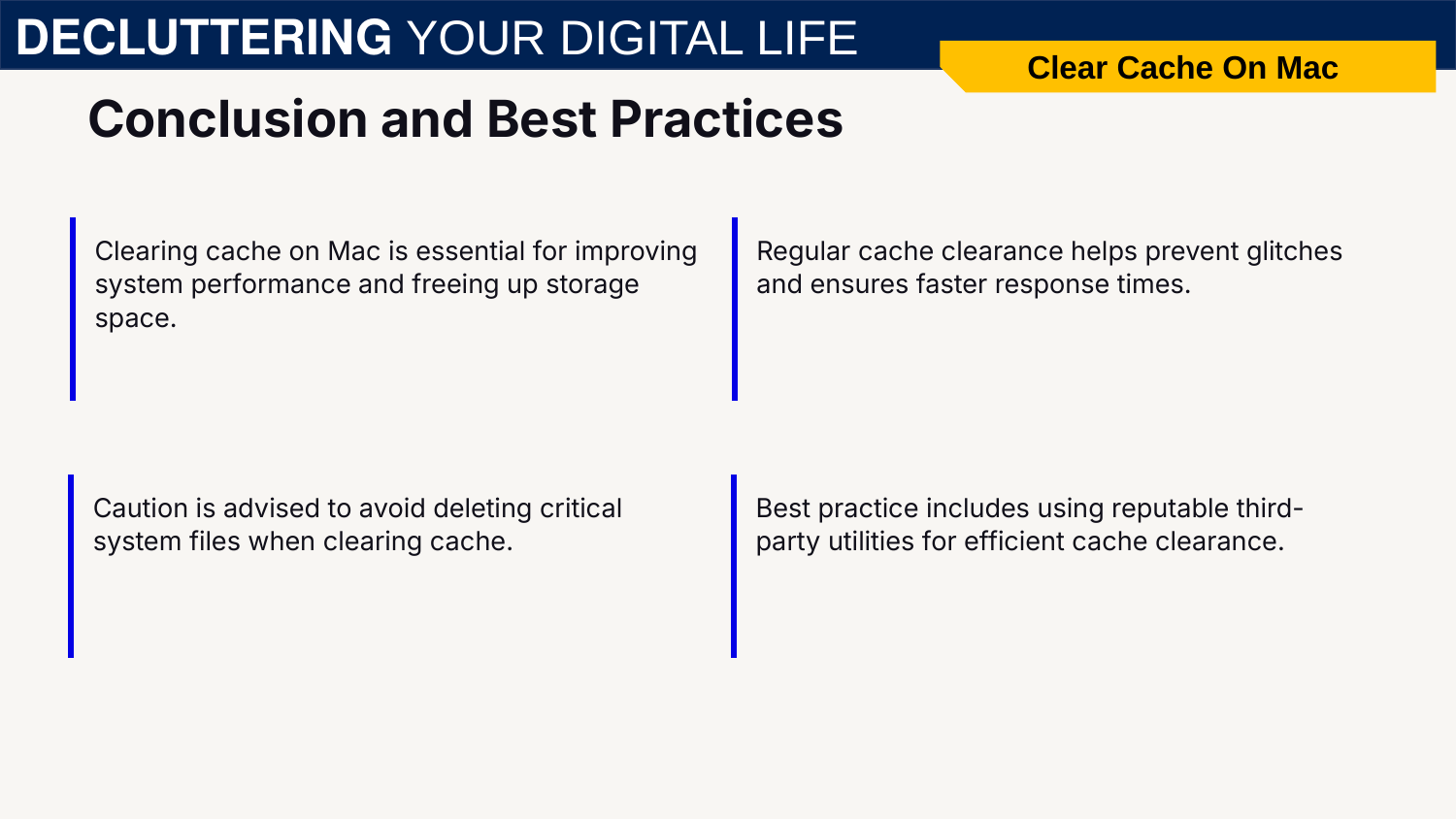

DECLUTTERING YOUR DIGITAL LIFE
Clear Cache On Mac

# Conclusion and Best Practices
Clearing cache on Mac is essential for improving system performance and freeing up storage space.
Regular cache clearance helps prevent glitches and ensures faster response times.
Caution is advised to avoid deleting critical system files when clearing cache.
Best practice includes using reputable third-party utilities for efficient cache clearance.